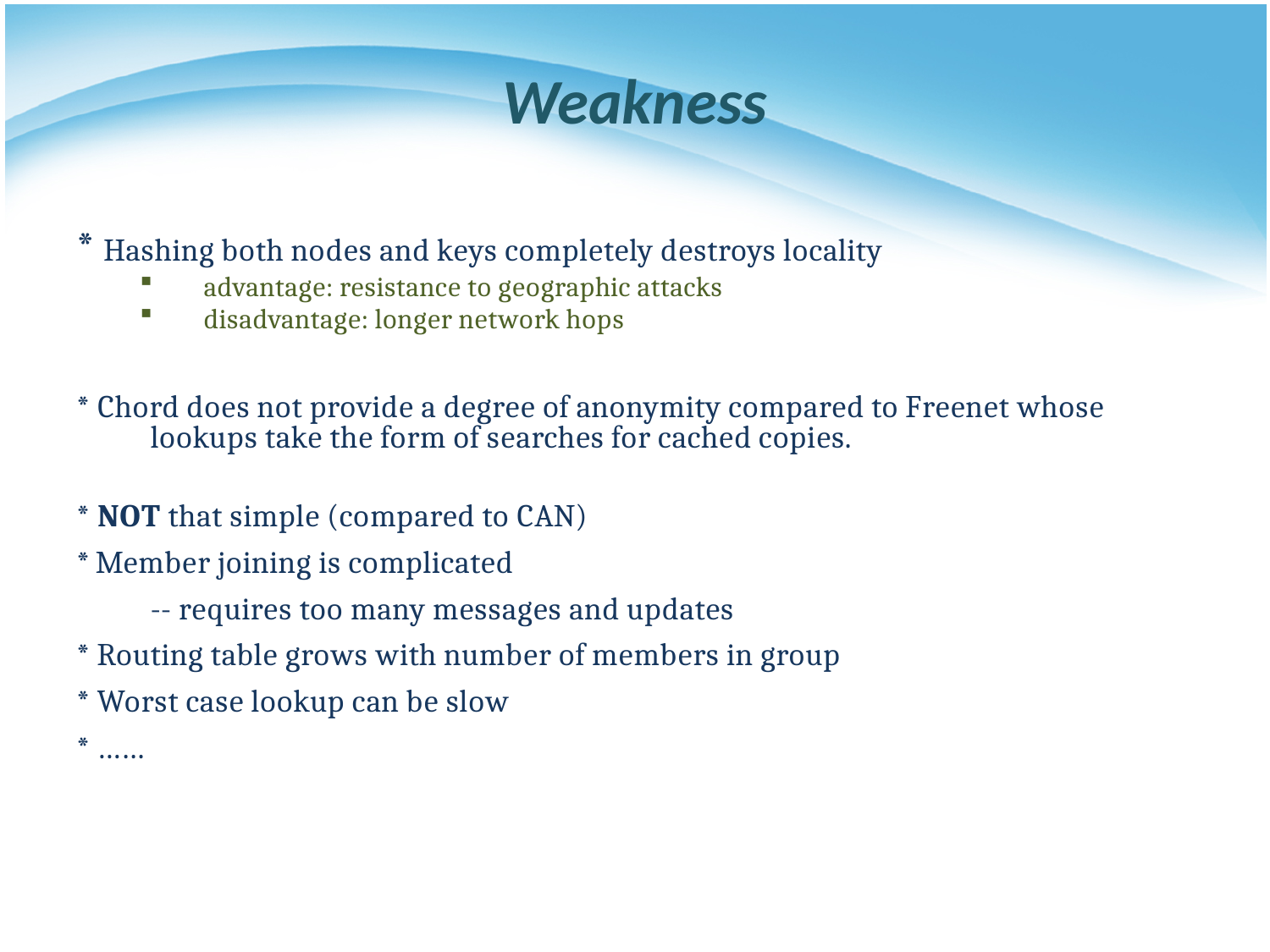

# Weakness
* Hashing both nodes and keys completely destroys locality
advantage: resistance to geographic attacks
disadvantage: longer network hops

* Chord does not provide a degree of anonymity compared to Freenet whose lookups take the form of searches for cached copies.

* NOT that simple (compared to CAN)
* Member joining is complicated
	-- requires too many messages and updates
* Routing table grows with number of members in group
* Worst case lookup can be slow
* ……